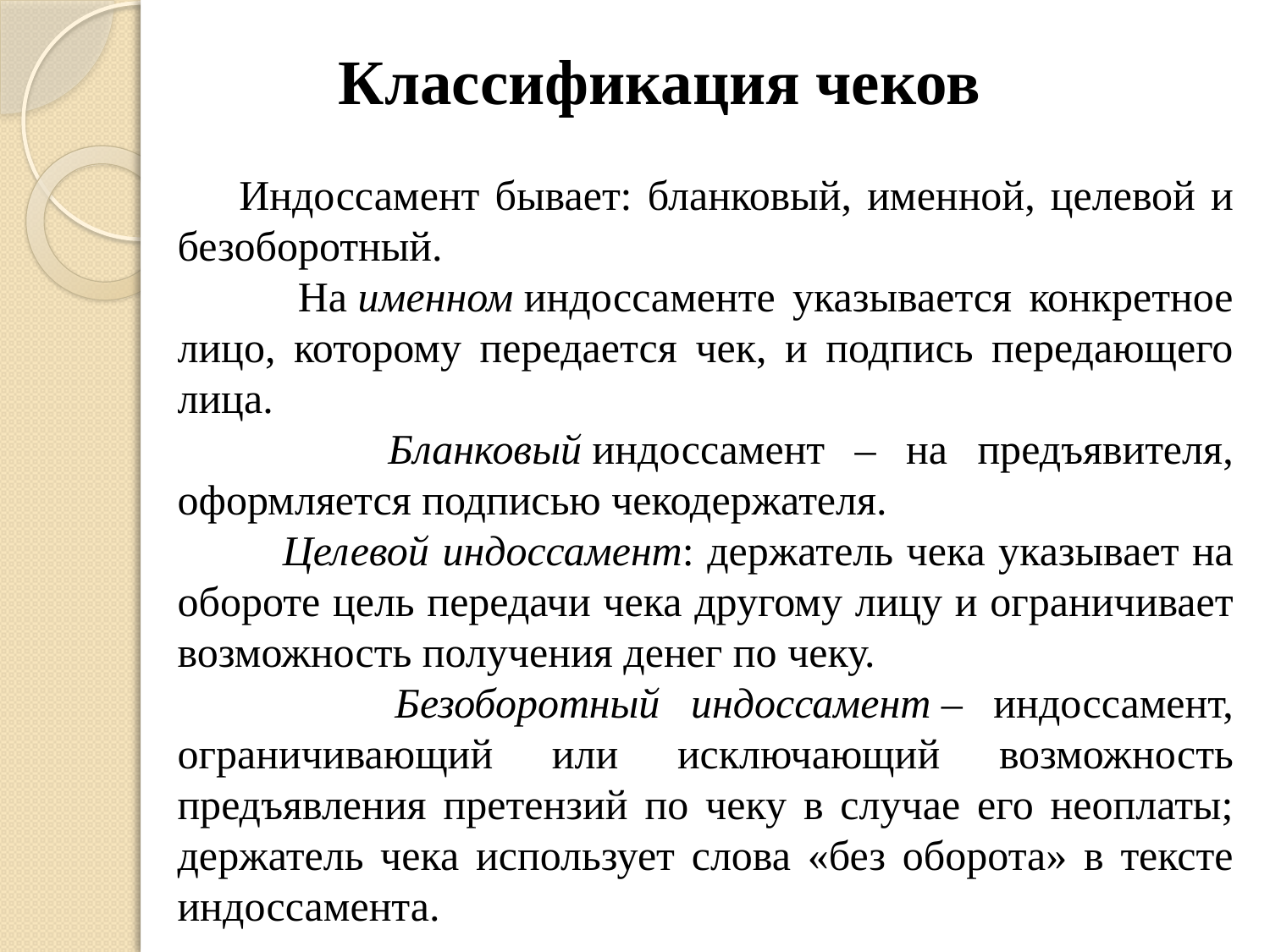

# Классификация чеков
    Индоссамент бывает: бланковый, именной, целевой и безоборотный.
       На именном индоссаменте указывается конкретное лицо, которому передается чек, и подпись передающего лица.
       Бланковый индоссамент – на предъявителя, оформляется подписью чекодержателя.
        Целевой индоссамент: держатель чека указывает на обороте цель передачи чека другому лицу и ограничивает возможность получения денег по чеку.
       Безоборотный индоссамент – индоссамент, ограничивающий или исключающий возможность предъявления претензий по чеку в случае его неоплаты; держатель чека использует слова «без оборота» в тексте индоссамента.